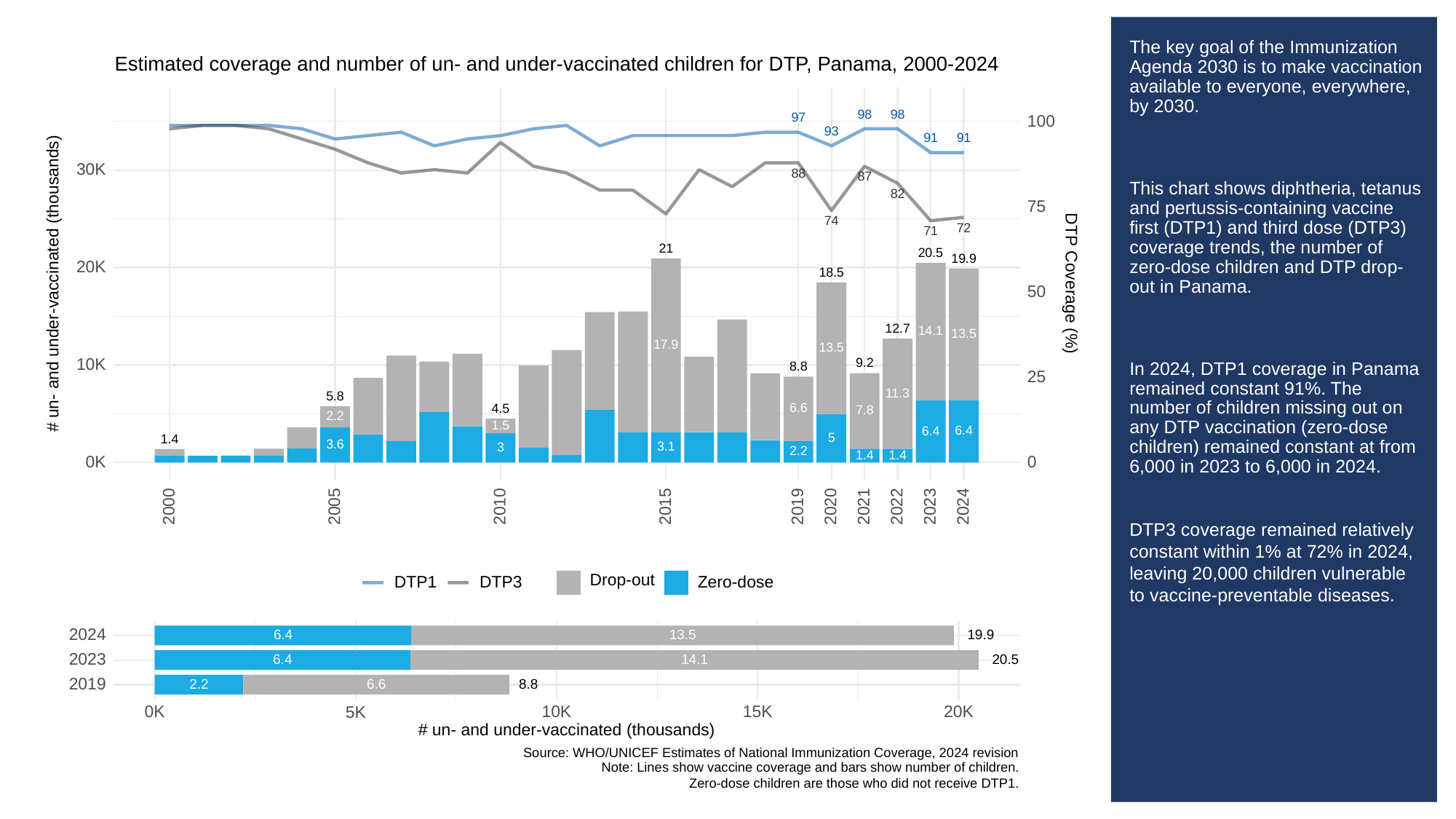

# The key goal of the Immunization Agenda 2030 is to make vaccination available to everyone, everywhere, by 2030.

This chart shows diphtheria, tetanus and pertussis-containing vaccine first (DTP1) and third dose (DTP3) coverage trends, the number of zero-dose children and DTP drop-out in Panama.

In 2024, DTP1 coverage in Panama remained constant 91%. The number of children missing out on any DTP vaccination (zero-dose children) remained constant at from 6,000 in 2023 to 6,000 in 2024.

DTP3 coverage remained relatively constant within 1% at 72% in 2024, leaving 20,000 children vulnerable to vaccine-preventable diseases.

Estimated coverage and number of un- and under-vaccinated children for DTP, Panama, 2000-2024

98
98
97
100

93
91
91
30K
88

87
82
75
74

72
71
21
20.5
19.9

20K

18.5

# un- and under-vaccinated (thousands)
DTP Coverage (%)

50

12.7
14.1
13.5

17.9
13.5

10K
9.2

8.8

25

11.3
5.8

6.6
4.5
7.8

2.2

1.5

6.4
6.4

5

1.4
3.6

3.1
3
2.2

1.4
1.4

0K
0

2023
2000
2005
2010
2015
2019
2020
2021
2022
2024

Drop-out
DTP3
Zero-dose
DTP1

2024
13.5
6.4
19.9

2023
6.4
20.5
14.1

2019
6.6
8.8
2.2

0K
10K
15K
20K
5K
# un- and under-vaccinated (thousands)
Source: WHO/UNICEF Estimates of National Immunization Coverage, 2024 revision
Note: Lines show vaccine coverage and bars show number of children.
Zero-dose children are those who did not receive DTP1.